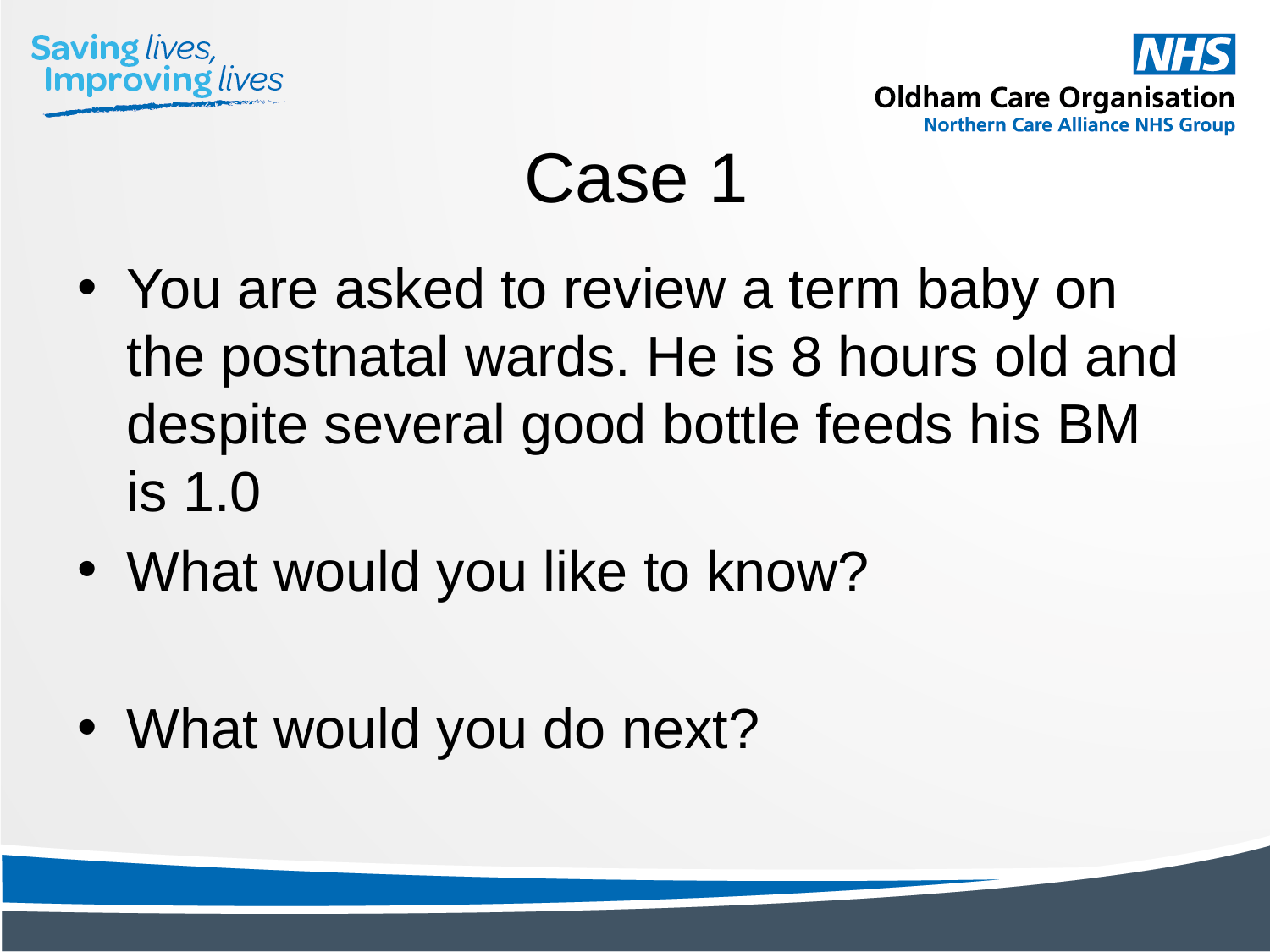

# Case 1
You are asked to review a term baby on the postnatal wards. He is 8 hours old and despite several good bottle feeds his BM is 1.0
What would you like to know?

What would you do next?